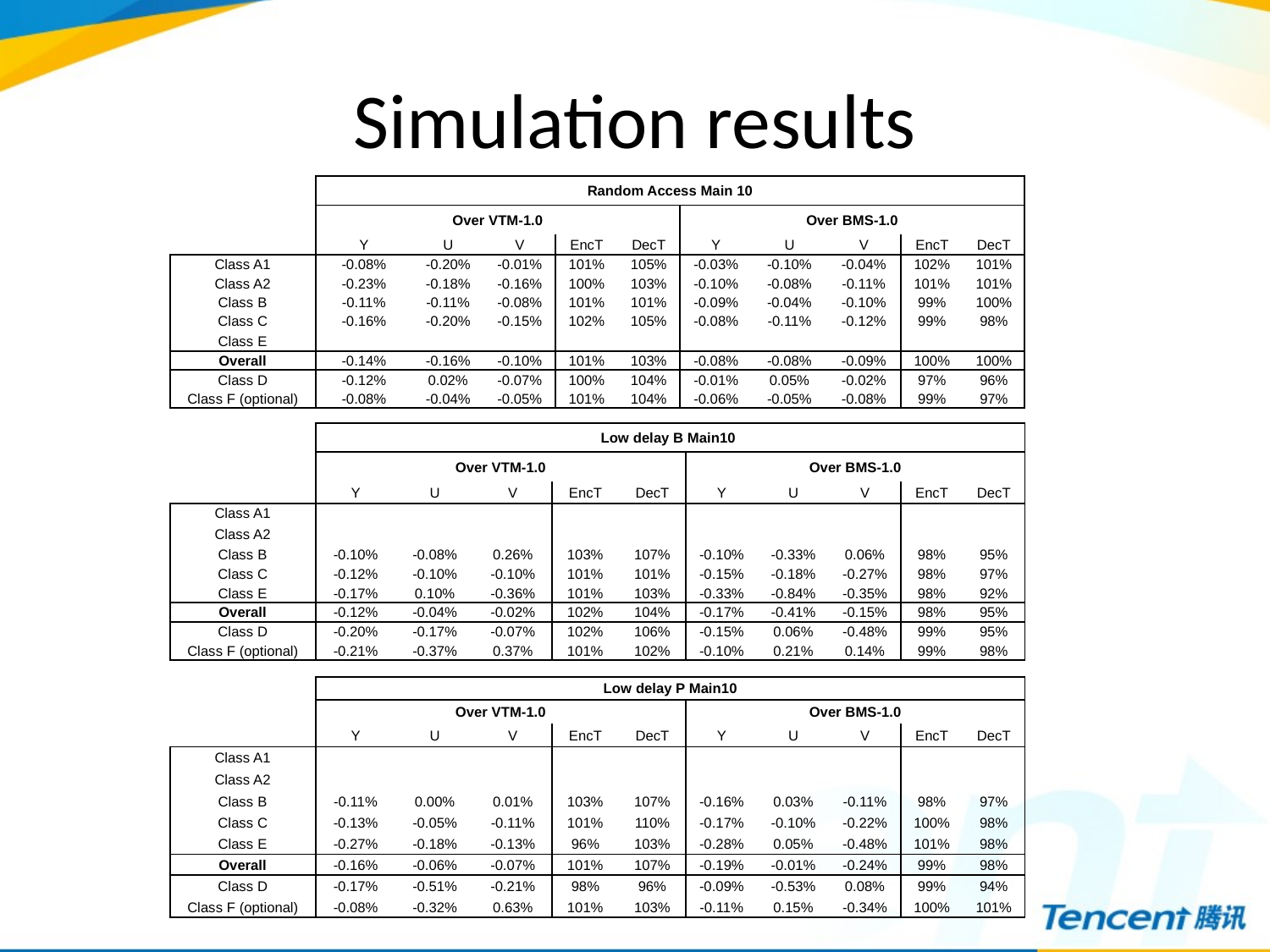

# Simulation results
|  | Random Access Main 10 |  |  |  |  |  |  |  |  |  |
| --- | --- | --- | --- | --- | --- | --- | --- | --- | --- | --- |
|  | Over VTM-1.0 |  |  |  |  | Over BMS-1.0 |  |  |  |  |
|  | Y | U | V | EncT | DecT | Y | U | V | EncT | DecT |
| Class A1 | -0.08% | -0.20% | -0.01% | 101% | 105% | -0.03% | -0.10% | -0.04% | 102% | 101% |
| Class A2 | -0.23% | -0.18% | -0.16% | 100% | 103% | -0.10% | -0.08% | -0.11% | 101% | 101% |
| Class B | -0.11% | -0.11% | -0.08% | 101% | 101% | -0.09% | -0.04% | -0.10% | 99% | 100% |
| Class C | -0.16% | -0.20% | -0.15% | 102% | 105% | -0.08% | -0.11% | -0.12% | 99% | 98% |
| Class E |  |  |  |  |  |  |  |  |  |  |
| Overall | -0.14% | -0.16% | -0.10% | 101% | 103% | -0.08% | -0.08% | -0.09% | 100% | 100% |
| Class D | -0.12% | 0.02% | -0.07% | 100% | 104% | -0.01% | 0.05% | -0.02% | 97% | 96% |
| Class F (optional) | -0.08% | -0.04% | -0.05% | 101% | 104% | -0.06% | -0.05% | -0.08% | 99% | 97% |
|  | Low delay B Main10 |  |  |  |  |  |  |  |  |  |
| --- | --- | --- | --- | --- | --- | --- | --- | --- | --- | --- |
|  | Over VTM-1.0 |  |  |  |  | Over BMS-1.0 |  |  |  |  |
|  | Y | U | V | EncT | DecT | Y | U | V | EncT | DecT |
| Class A1 |  |  |  |  |  |  |  |  |  |  |
| Class A2 |  |  |  |  |  |  |  |  |  |  |
| Class B | -0.10% | -0.08% | 0.26% | 103% | 107% | -0.10% | -0.33% | 0.06% | 98% | 95% |
| Class C | -0.12% | -0.10% | -0.10% | 101% | 101% | -0.15% | -0.18% | -0.27% | 98% | 97% |
| Class E | -0.17% | 0.10% | -0.36% | 101% | 103% | -0.33% | -0.84% | -0.35% | 98% | 92% |
| Overall | -0.12% | -0.04% | -0.02% | 102% | 104% | -0.17% | -0.41% | -0.15% | 98% | 95% |
| Class D | -0.20% | -0.17% | -0.07% | 102% | 106% | -0.15% | 0.06% | -0.48% | 99% | 95% |
| Class F (optional) | -0.21% | -0.37% | 0.37% | 101% | 102% | -0.10% | 0.21% | 0.14% | 99% | 98% |
|  | Low delay P Main10 |  |  |  |  |  |  |  |  |  |
| --- | --- | --- | --- | --- | --- | --- | --- | --- | --- | --- |
|  | Over VTM-1.0 |  |  |  |  | Over BMS-1.0 |  |  |  |  |
|  | Y | U | V | EncT | DecT | Y | U | V | EncT | DecT |
| Class A1 |  |  |  |  |  |  |  |  |  |  |
| Class A2 |  |  |  |  |  |  |  |  |  |  |
| Class B | -0.11% | 0.00% | 0.01% | 103% | 107% | -0.16% | 0.03% | -0.11% | 98% | 97% |
| Class C | -0.13% | -0.05% | -0.11% | 101% | 110% | -0.17% | -0.10% | -0.22% | 100% | 98% |
| Class E | -0.27% | -0.18% | -0.13% | 96% | 103% | -0.28% | 0.05% | -0.48% | 101% | 98% |
| Overall | -0.16% | -0.06% | -0.07% | 101% | 107% | -0.19% | -0.01% | -0.24% | 99% | 98% |
| Class D | -0.17% | -0.51% | -0.21% | 98% | 96% | -0.09% | -0.53% | 0.08% | 99% | 94% |
| Class F (optional) | -0.08% | -0.32% | 0.63% | 101% | 103% | -0.11% | 0.15% | -0.34% | 100% | 101% |